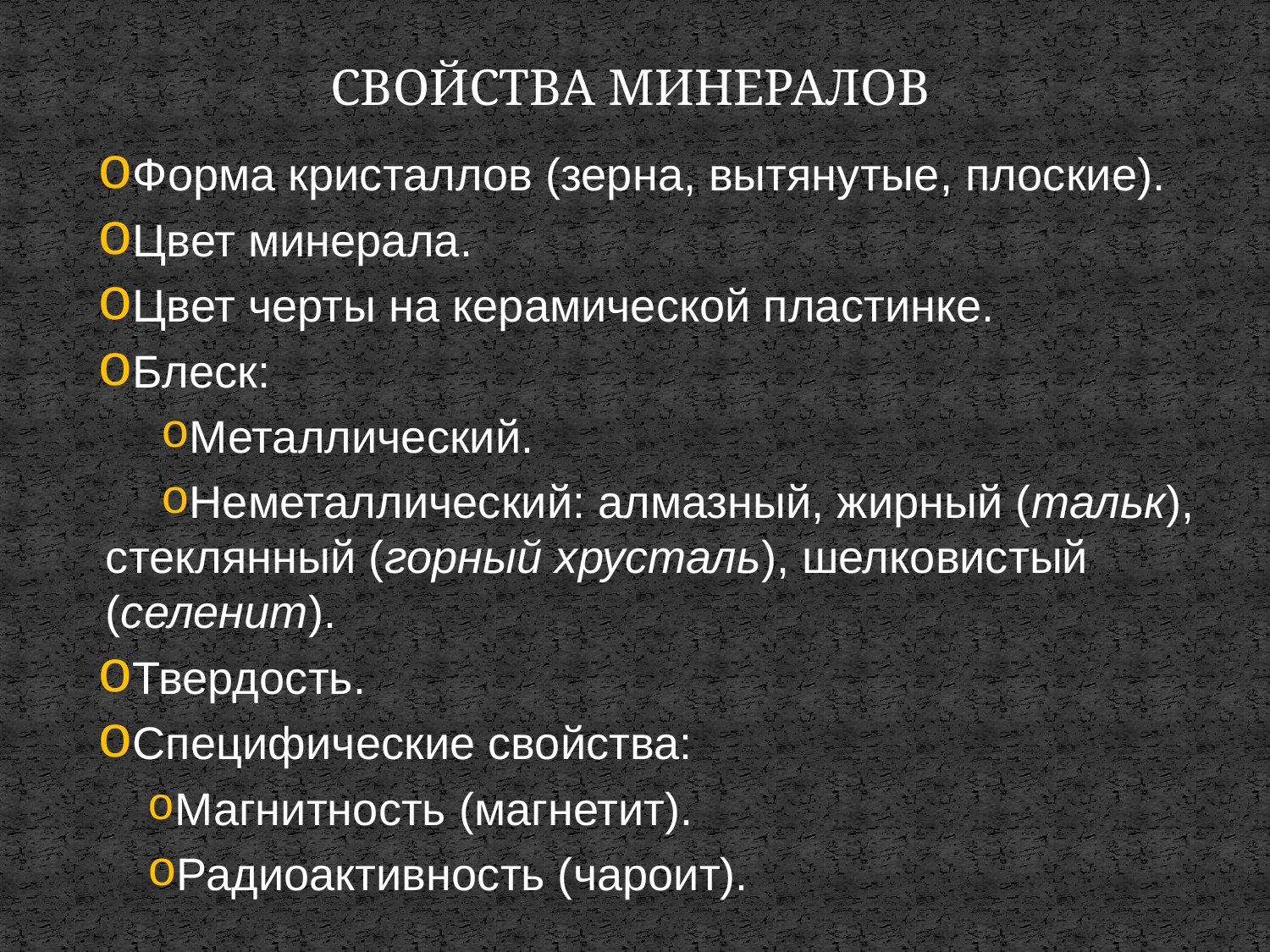

СВОЙСТВА МИНЕРАЛОВ
Форма кристаллов (зерна, вытянутые, плоские).
Цвет минерала.
Цвет черты на керамической пластинке.
Блеск:
Металлический.
Неметаллический: алмазный, жирный (тальк), стеклянный (горный хрусталь), шелковистый (селенит).
Твердость.
Специфические свойства:
Магнитность (магнетит).
Радиоактивность (чароит).